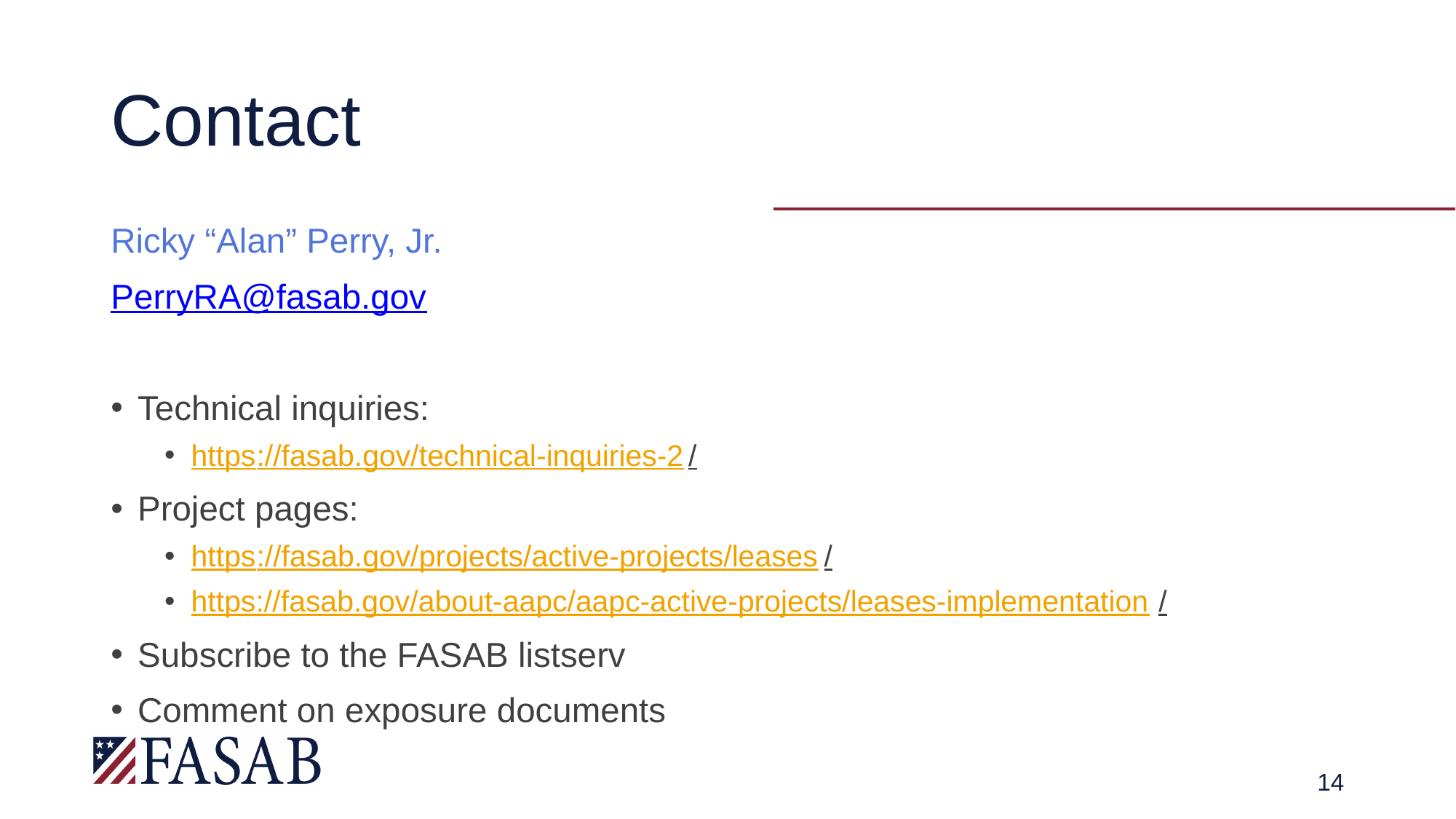

# Contact
Ricky “Alan” Perry, Jr.
PerryRA@fasab.gov

Technical inquiries:
https://fasab.gov/technical-inquiries-2/
Project pages:
https://fasab.gov/projects/active-projects/leases/
https://fasab.gov/about-aapc/aapc-active-projects/leases-implementation/
Subscribe to the FASAB listserv
Comment on exposure documents
14